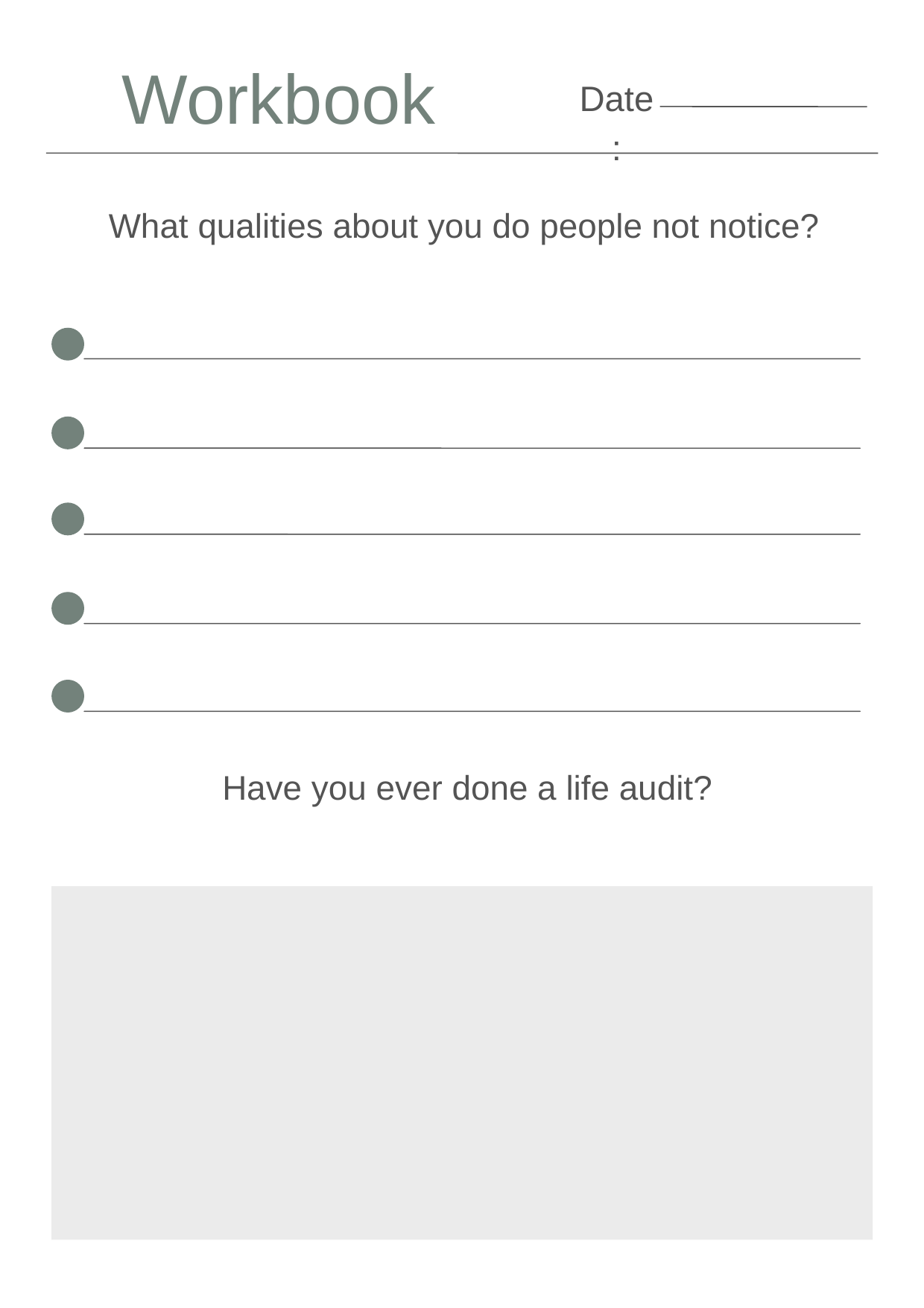

Workbook
Date:

What qualities about you do people not notice?

Have you ever done a life audit?